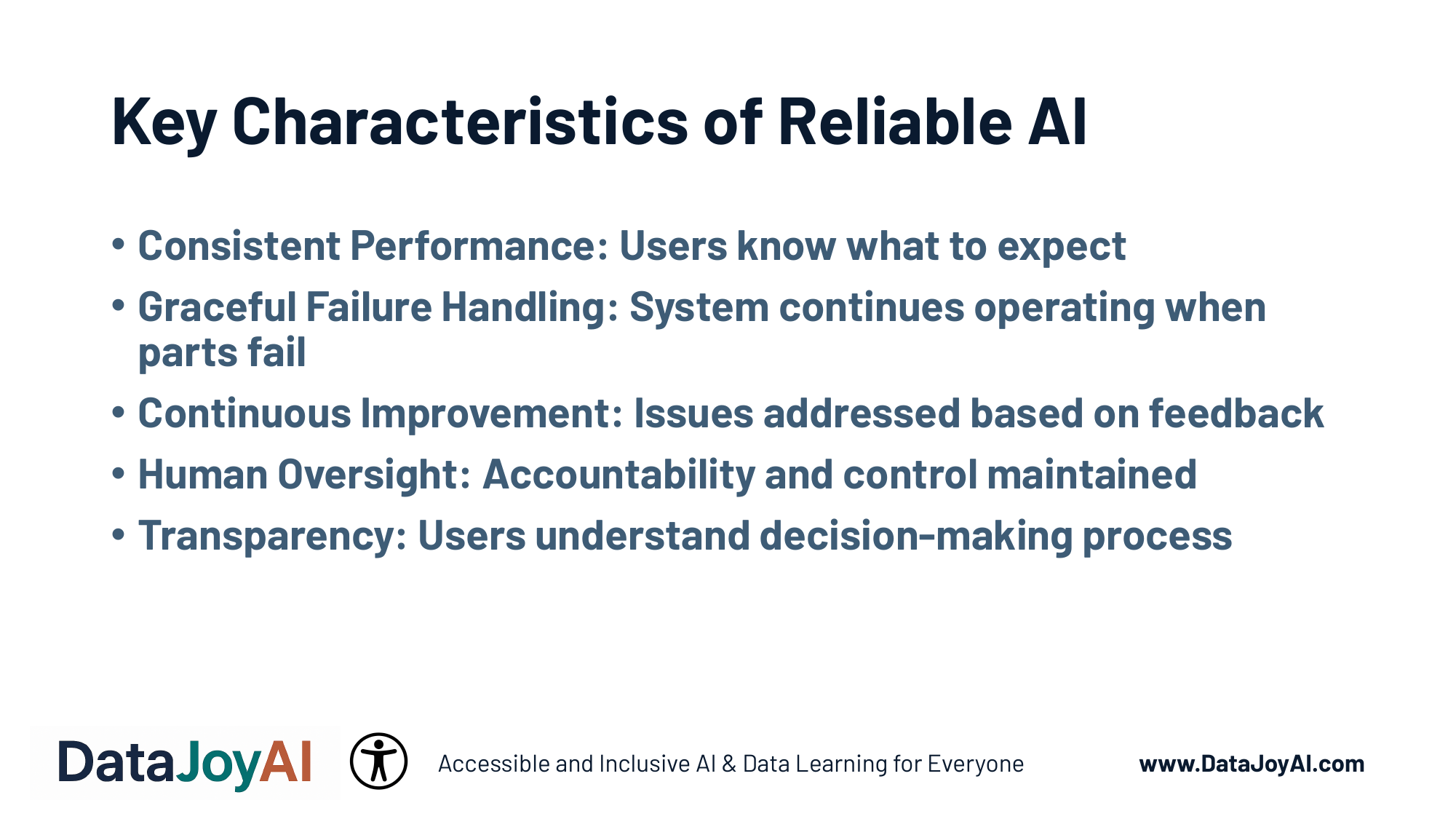

# Key Characteristics of Reliable AI
Consistent Performance: Users know what to expect
Graceful Failure Handling: System continues operating when parts fail
Continuous Improvement: Issues addressed based on feedback
Human Oversight: Accountability and control maintained
Transparency: Users understand decision-making process